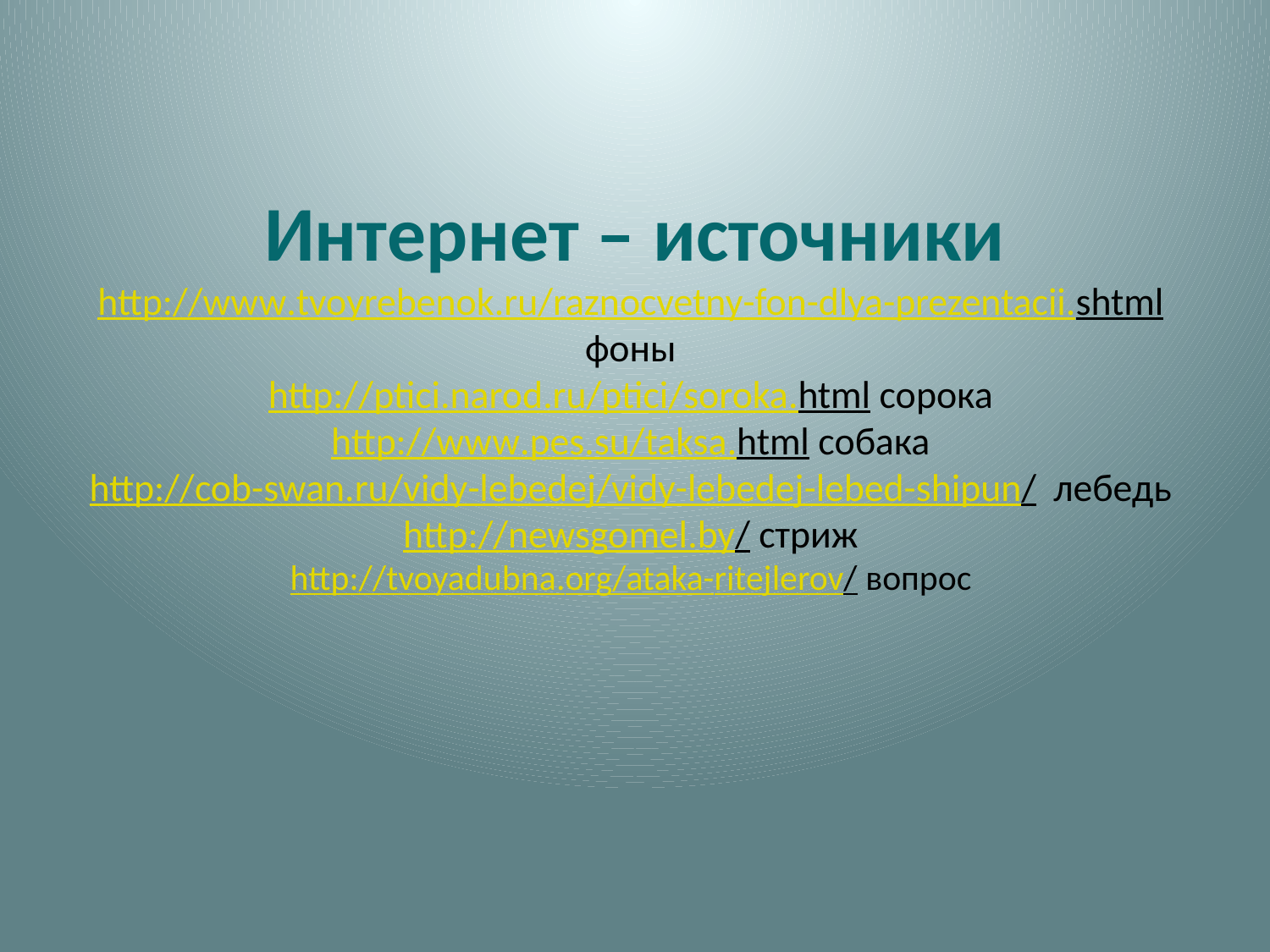

# Интернет – источники http://www.tvoyrebenok.ru/raznocvetny-fon-dlya-prezentacii.shtml  фоны http://ptici.narod.ru/ptici/soroka.html сорока http://www.pes.su/taksa.html собака http://cob-swan.ru/vidy-lebedej/vidy-lebedej-lebed-shipun/  лебедь http://newsgomel.by/ стриж http://tvoyadubna.org/ataka-ritejlerov/ вопрос